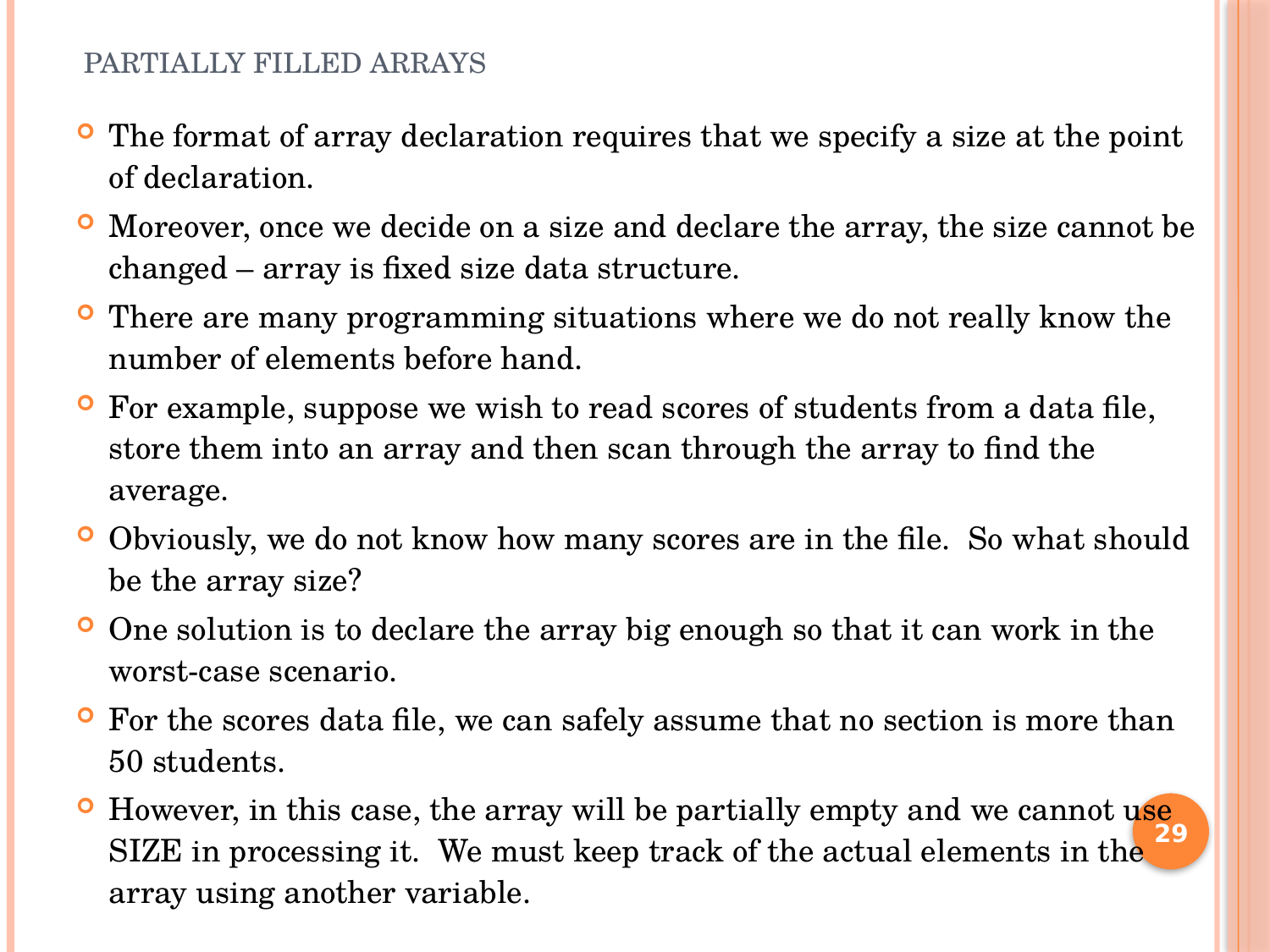

# Partially filled Arrays
The format of array declaration requires that we specify a size at the point of declaration.
Moreover, once we decide on a size and declare the array, the size cannot be changed – array is fixed size data structure.
There are many programming situations where we do not really know the number of elements before hand.
For example, suppose we wish to read scores of students from a data file, store them into an array and then scan through the array to find the average.
Obviously, we do not know how many scores are in the file.  So what should be the array size?
One solution is to declare the array big enough so that it can work in the worst-case scenario.
For the scores data file, we can safely assume that no section is more than 50 students.
However, in this case, the array will be partially empty and we cannot use SIZE in processing it.  We must keep track of the actual elements in the array using another variable.
29